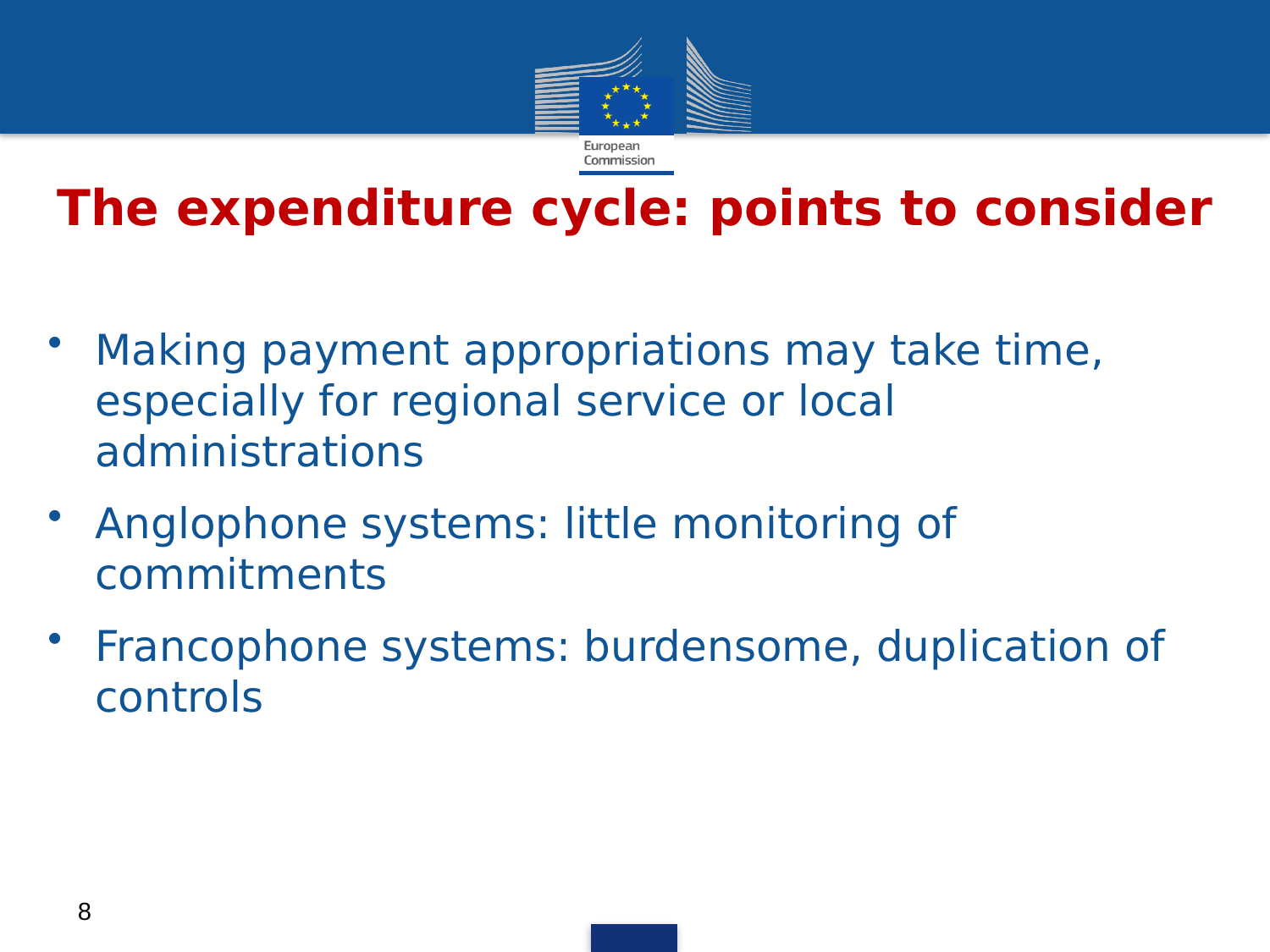

# The expenditure cycle: points to consider
Making payment appropriations may take time, especially for regional service or local administrations
Anglophone systems: little monitoring of commitments
Francophone systems: burdensome, duplication of controls

8